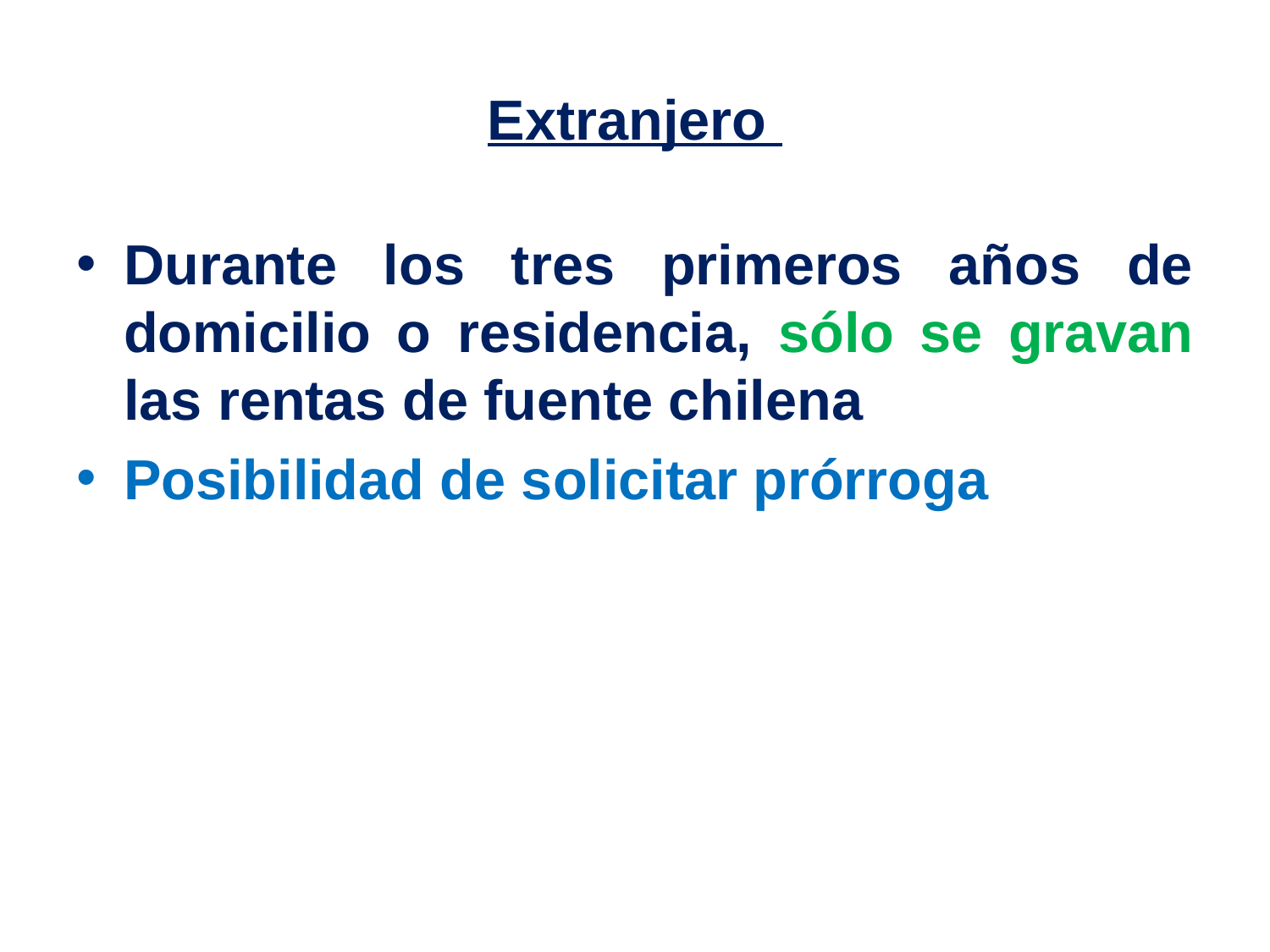

# Extranjero
Durante los tres primeros años de domicilio o residencia, sólo se gravan las rentas de fuente chilena
Posibilidad de solicitar prórroga